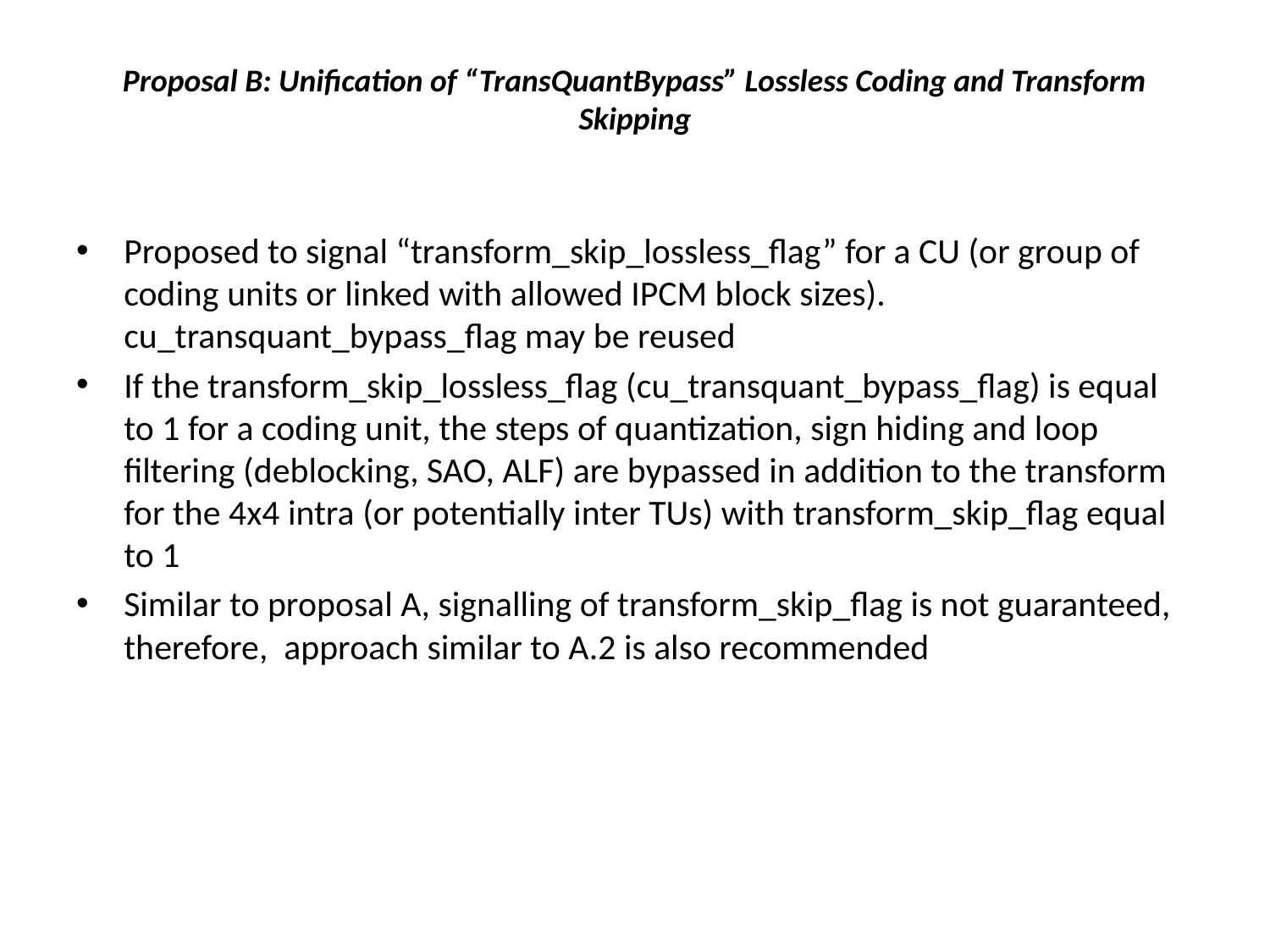

# Proposal B: Unification of “TransQuantBypass” Lossless Coding and Transform Skipping
Proposed to signal “transform_skip_lossless_flag” for a CU (or group of coding units or linked with allowed IPCM block sizes). cu_transquant_bypass_flag may be reused
If the transform_skip_lossless_flag (cu_transquant_bypass_flag) is equal to 1 for a coding unit, the steps of quantization, sign hiding and loop filtering (deblocking, SAO, ALF) are bypassed in addition to the transform for the 4x4 intra (or potentially inter TUs) with transform_skip_flag equal to 1
Similar to proposal A, signalling of transform_skip_flag is not guaranteed, therefore,  approach similar to A.2 is also recommended